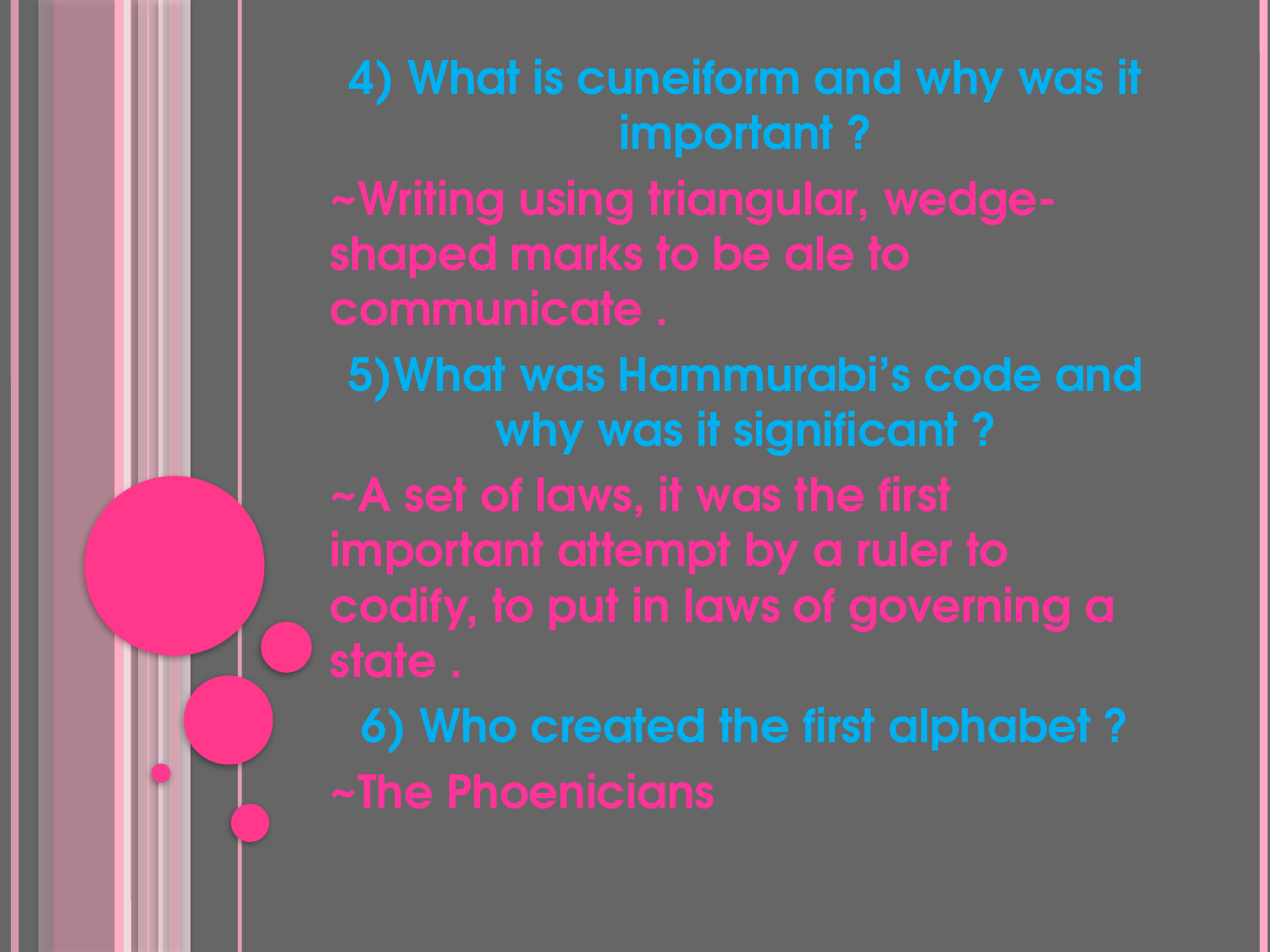

4) What is cuneiform and why was it important ?
~Writing using triangular, wedge- shaped marks to be ale to communicate .
5)What was Hammurabi’s code and why was it significant ?
~A set of laws, it was the first important attempt by a ruler to codify, to put in laws of governing a state .
6) Who created the first alphabet ?
~The Phoenicians